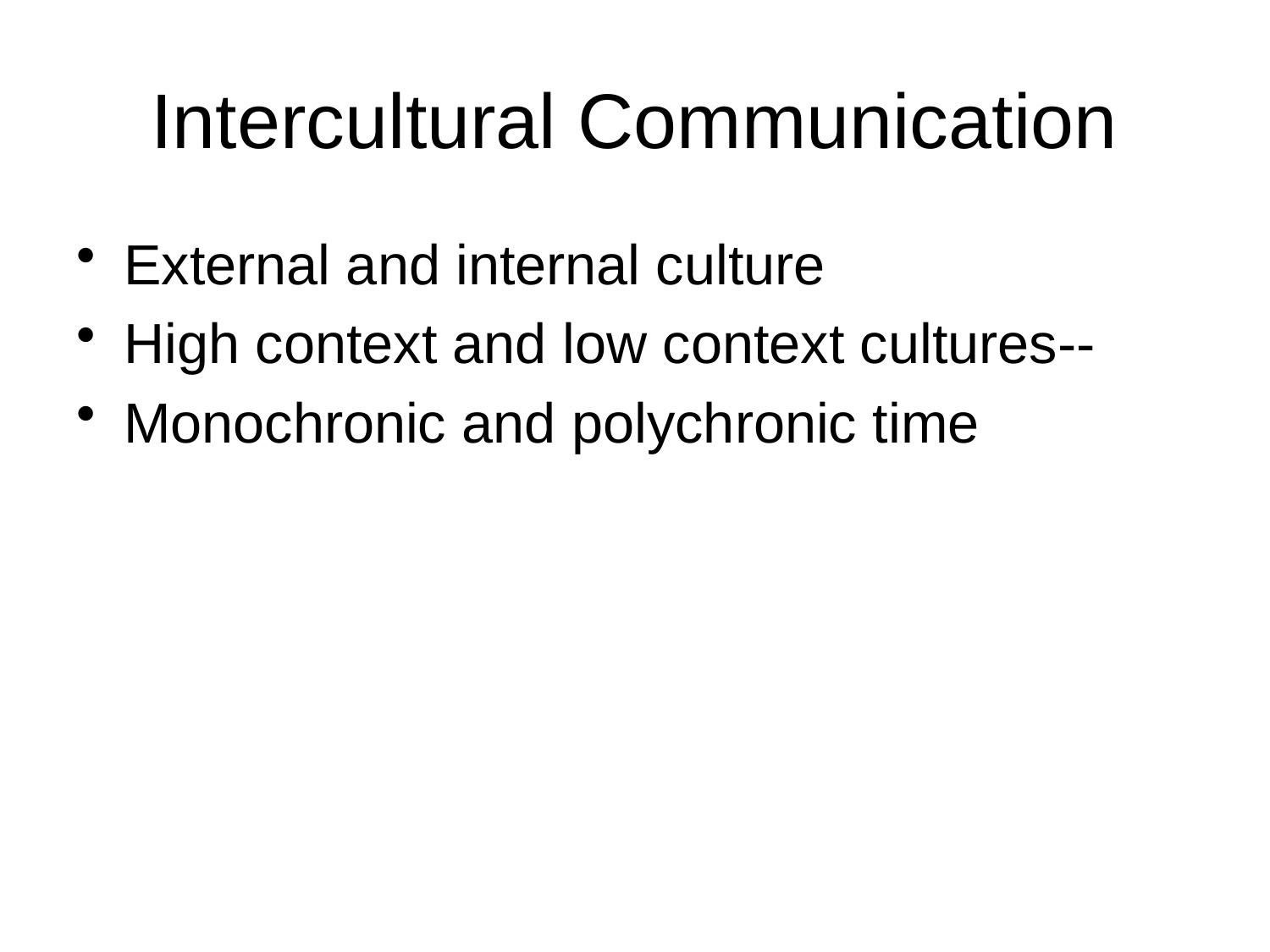

# Intercultural Communication
External and internal culture
High context and low context cultures--
Monochronic and polychronic time